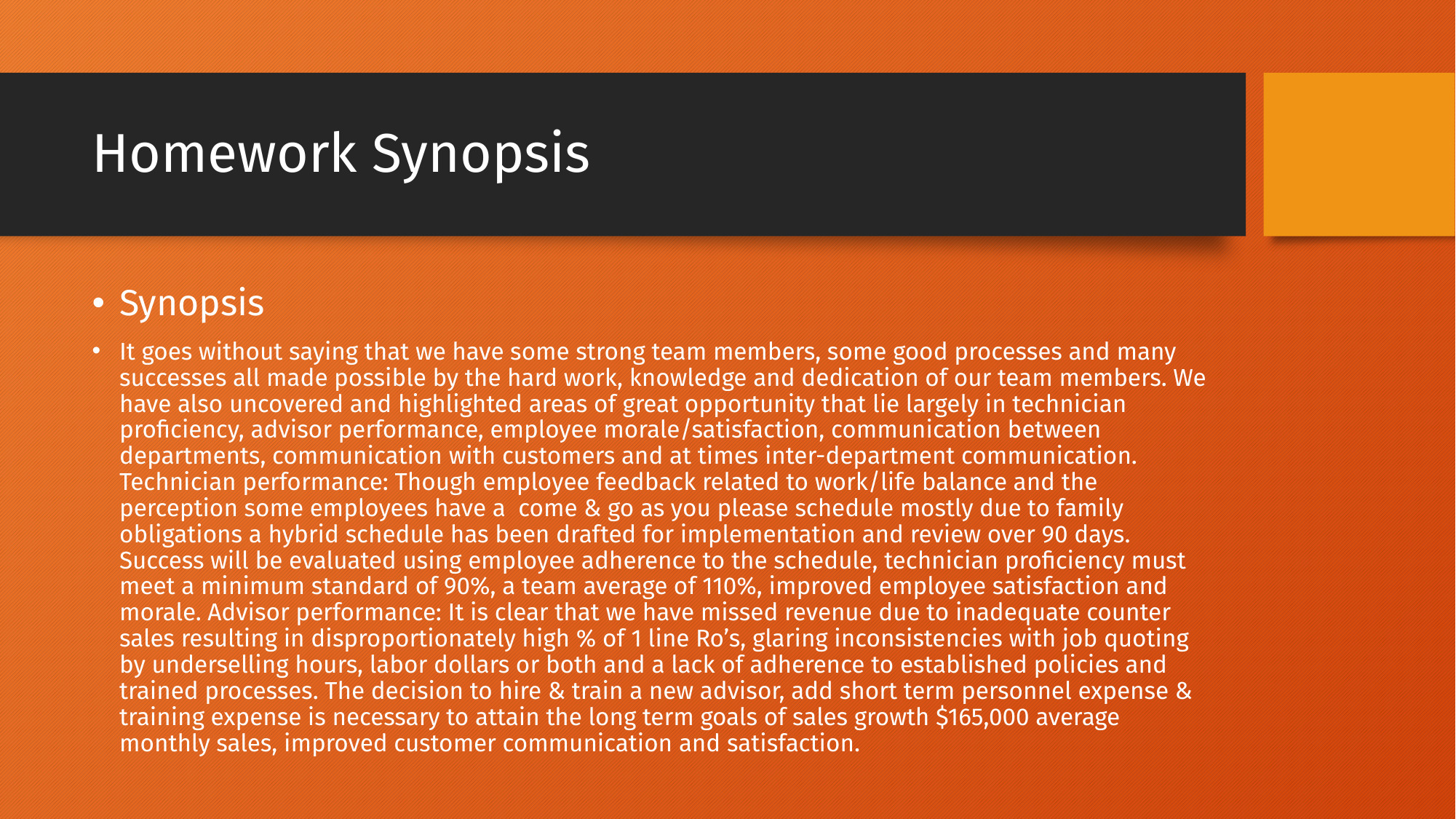

# Homework Synopsis
Synopsis
It goes without saying that we have some strong team members, some good processes and many successes all made possible by the hard work, knowledge and dedication of our team members. We have also uncovered and highlighted areas of great opportunity that lie largely in technician proficiency, advisor performance, employee morale/satisfaction, communication between departments, communication with customers and at times inter-department communication. Technician performance: Though employee feedback related to work/life balance and the perception some employees have a  come & go as you please schedule mostly due to family obligations a hybrid schedule has been drafted for implementation and review over 90 days. Success will be evaluated using employee adherence to the schedule, technician proficiency must meet a minimum standard of 90%, a team average of 110%, improved employee satisfaction and morale. Advisor performance: It is clear that we have missed revenue due to inadequate counter sales resulting in disproportionately high % of 1 line Ro’s, glaring inconsistencies with job quoting by underselling hours, labor dollars or both and a lack of adherence to established policies and trained processes. The decision to hire & train a new advisor, add short term personnel expense & training expense is necessary to attain the long term goals of sales growth $165,000 average monthly sales, improved customer communication and satisfaction.